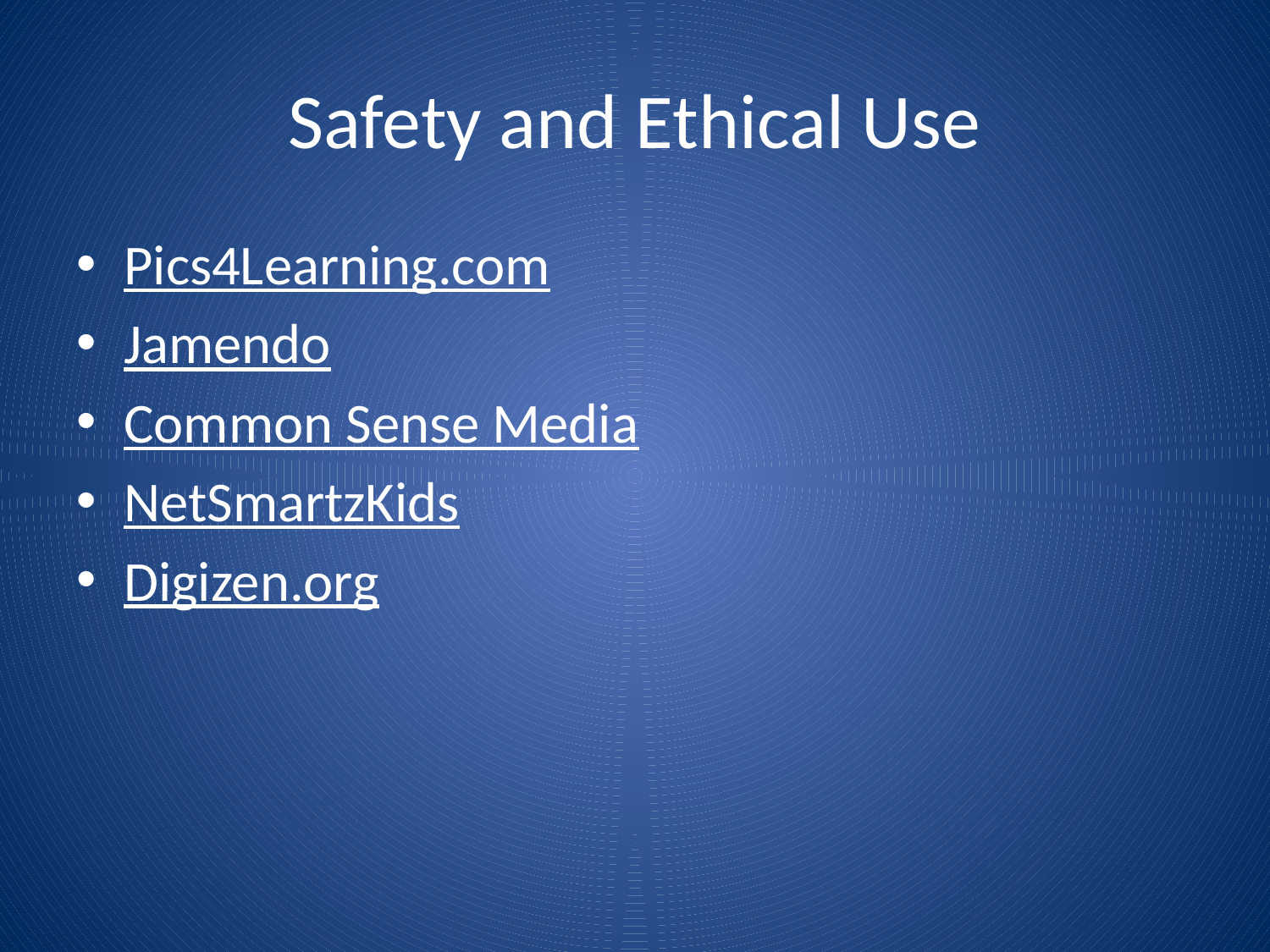

# Safety and Ethical Use
Pics4Learning.com
Jamendo
Common Sense Media
NetSmartzKids
Digizen.org